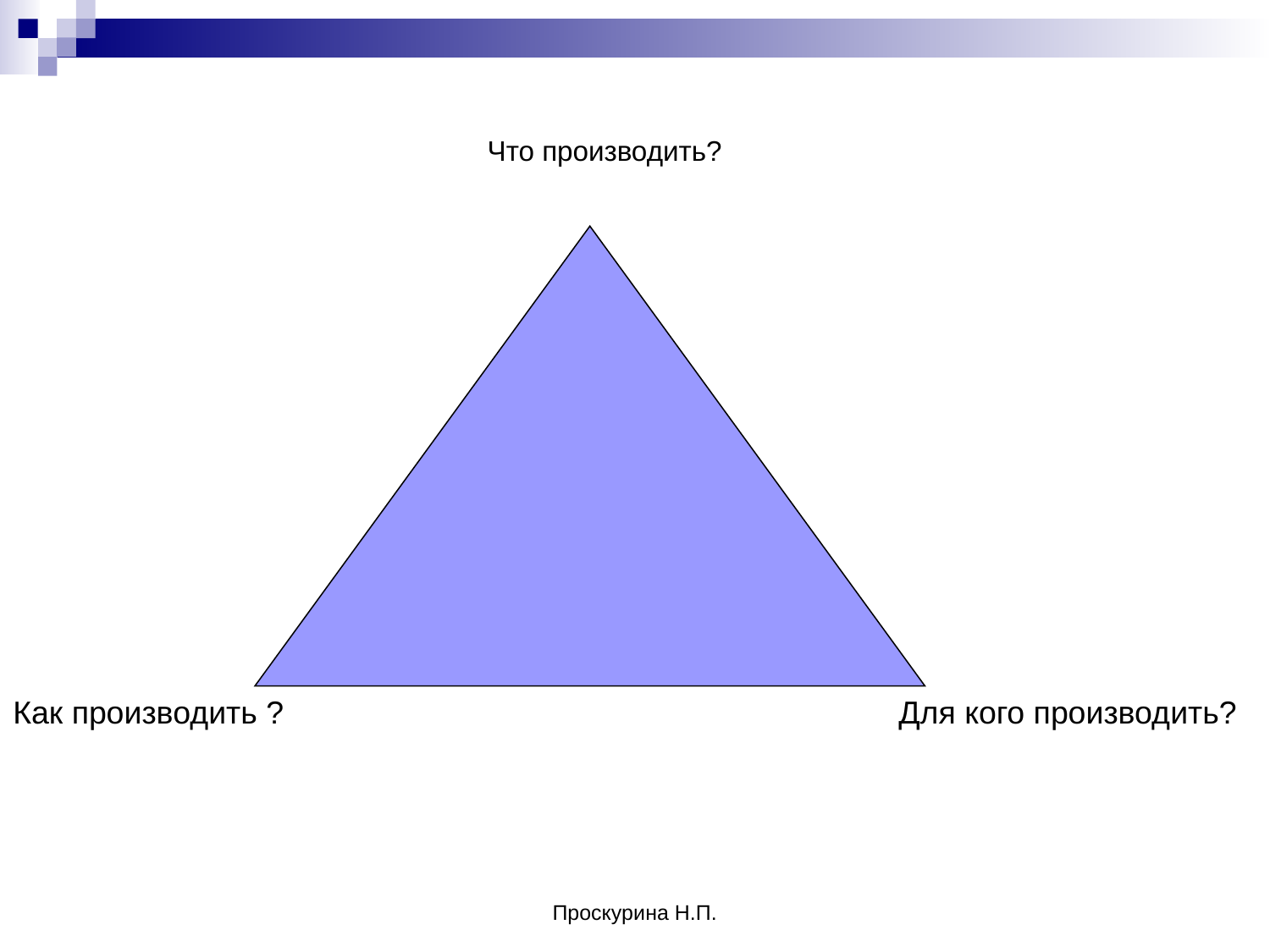

Что производить?

Как производить ?
Для кого производить?

Проскурина Н.П.